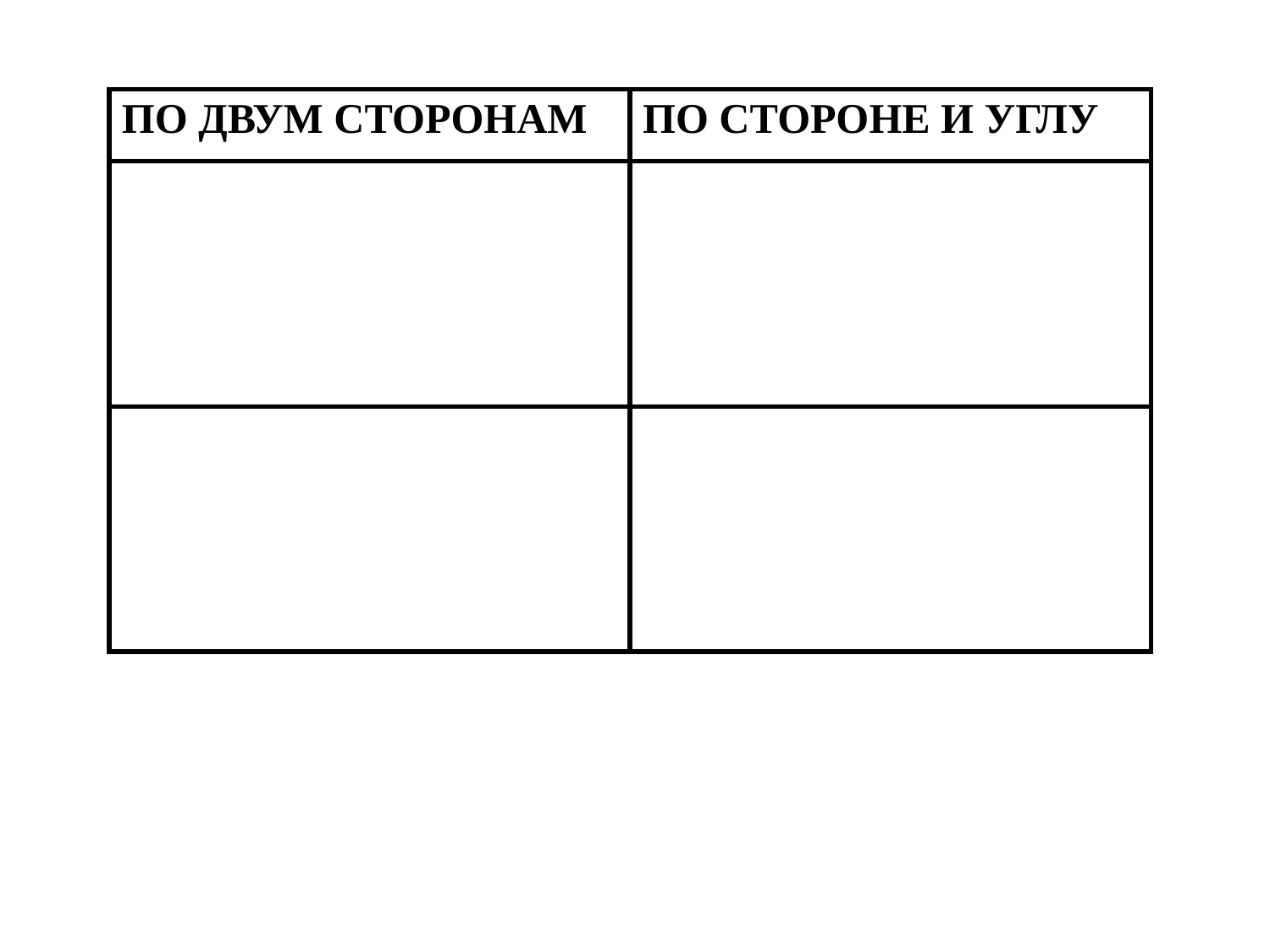

| ПО ДВУМ СТОРОНАМ | ПО СТОРОНЕ И УГЛУ |
| --- | --- |
|  |  |
|  |  |